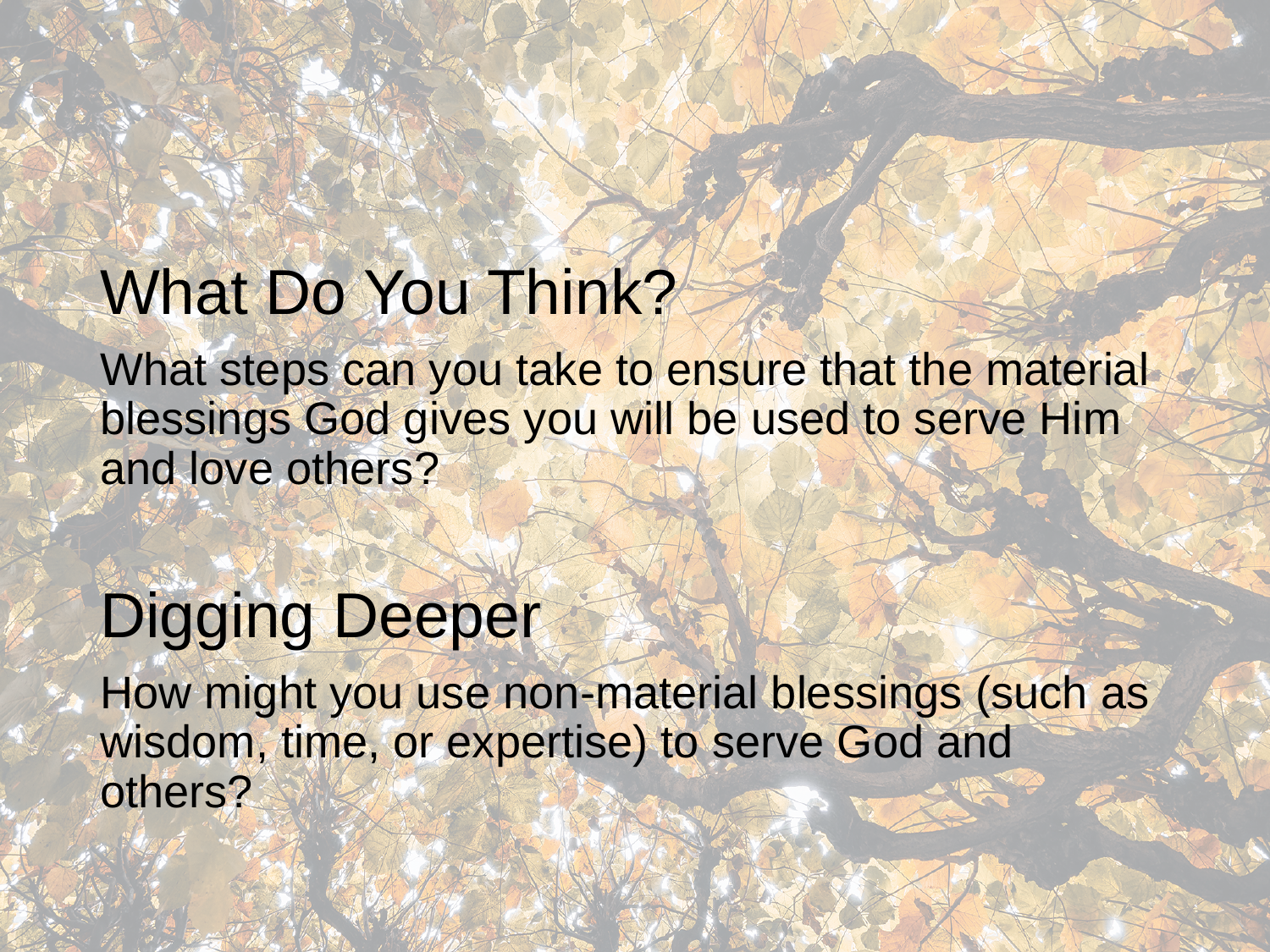

What Do You Think?
What steps can you take to ensure that the material blessings God gives you will be used to serve Him and love others?

Digging Deeper
How might you use non-material blessings (such as wisdom, time, or expertise) to serve God and others?